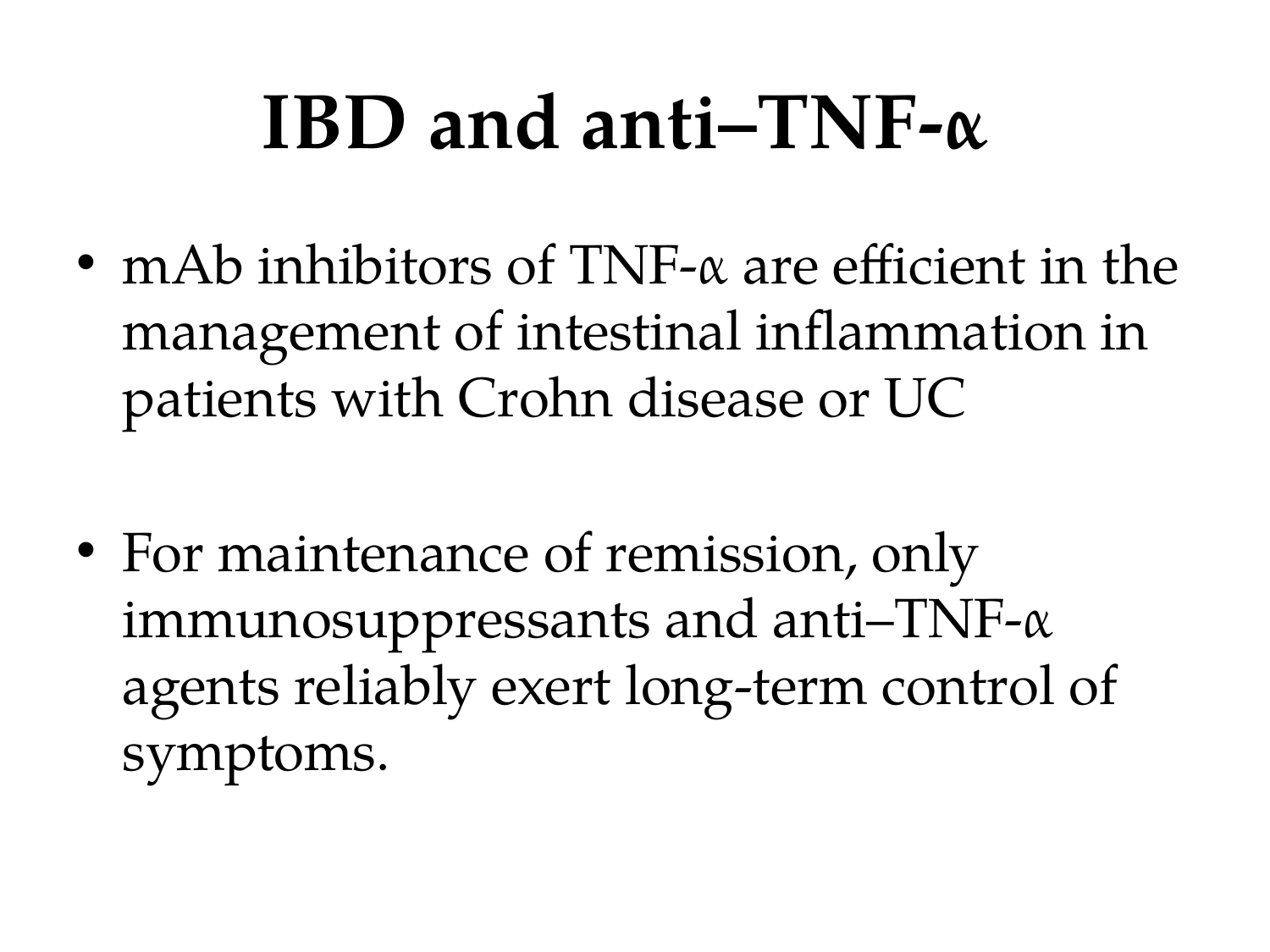

# IBD and anti–TNF-α
mAb inhibitors of TNF-α are efficient in the management of intestinal inflammation in patients with Crohn disease or UC

For maintenance of remission, only immunosuppressants and anti–TNF-α agents reliably exert long-term control of symptoms.